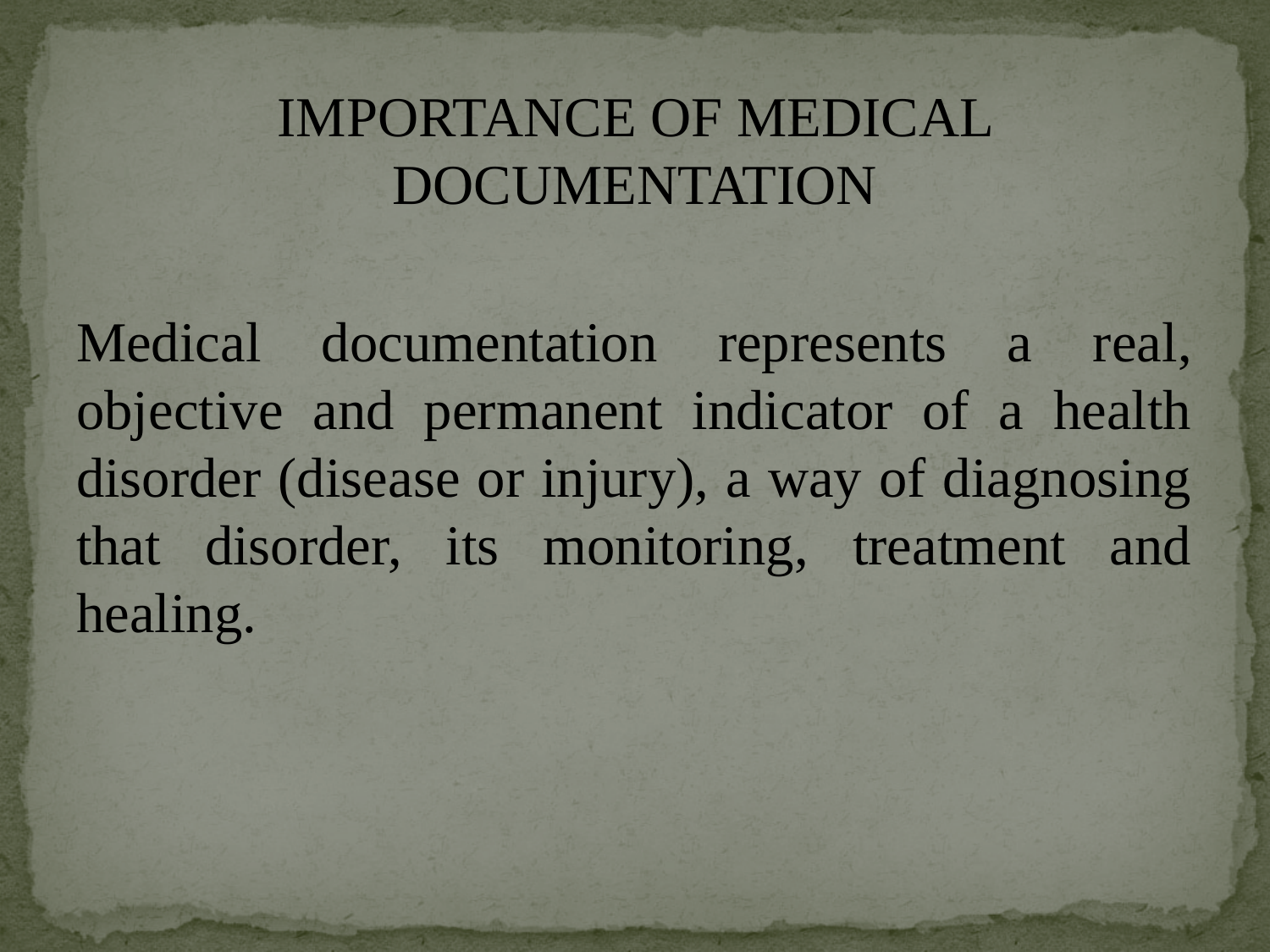

IMPORTANCE OF MEDICAL DOCUMENTATION

Medical documentation represents a real, objective and permanent indicator of a health disorder (disease or injury), a way of diagnosing that disorder, its monitoring, treatment and healing.